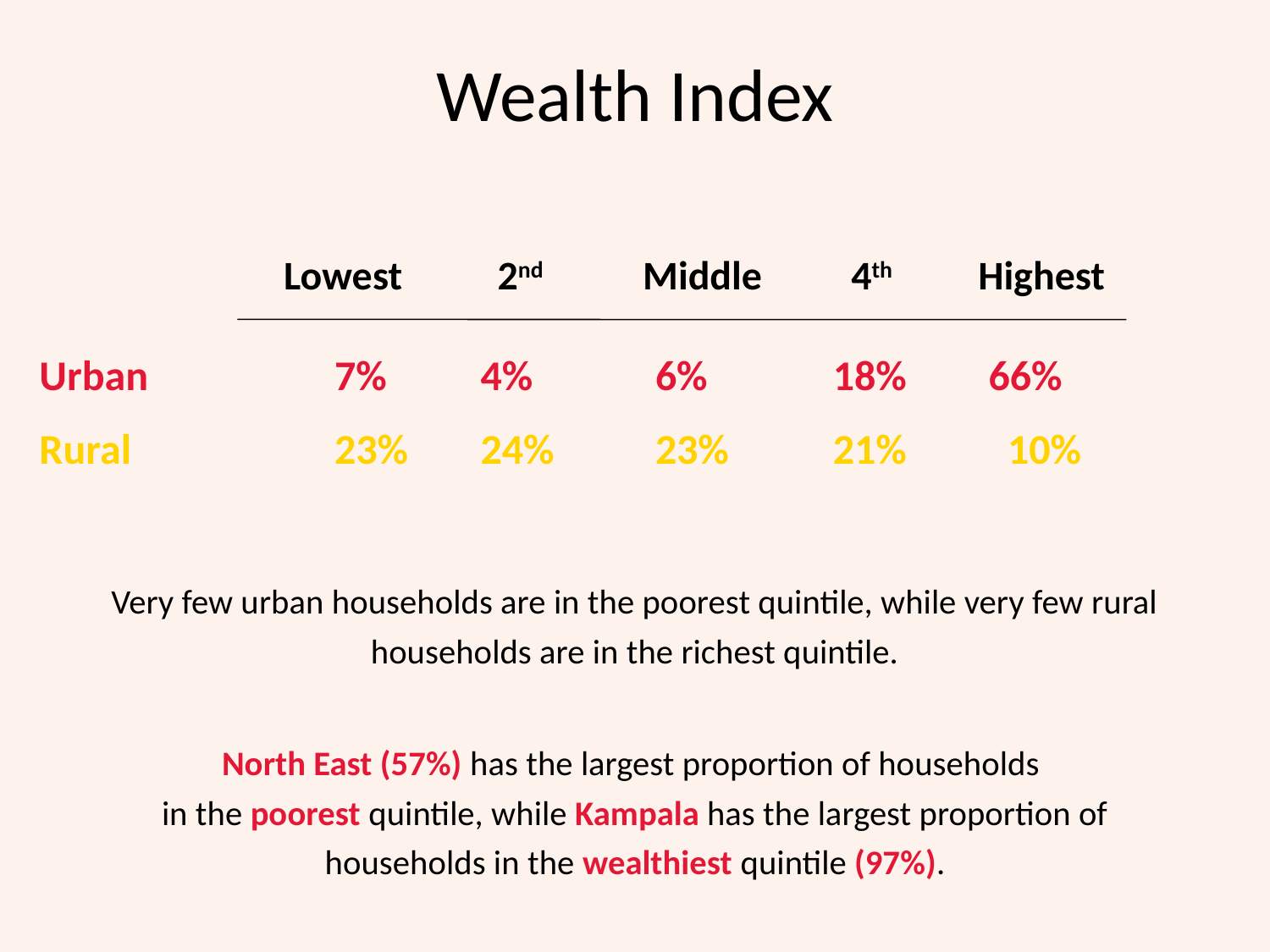

# Wealth Index
		         Lowest	     2nd	       Middle	  4th	  Highest

Urban		 7%	   4%	        6%   	18%	   66%
Rural		 23%	   24%	        23%	21%	     10%

Very few urban households are in the poorest quintile, while very few rural households are in the richest quintile.

North East (57%) has the largest proportion of households
in the poorest quintile, while Kampala has the largest proportion of households in the wealthiest quintile (97%).